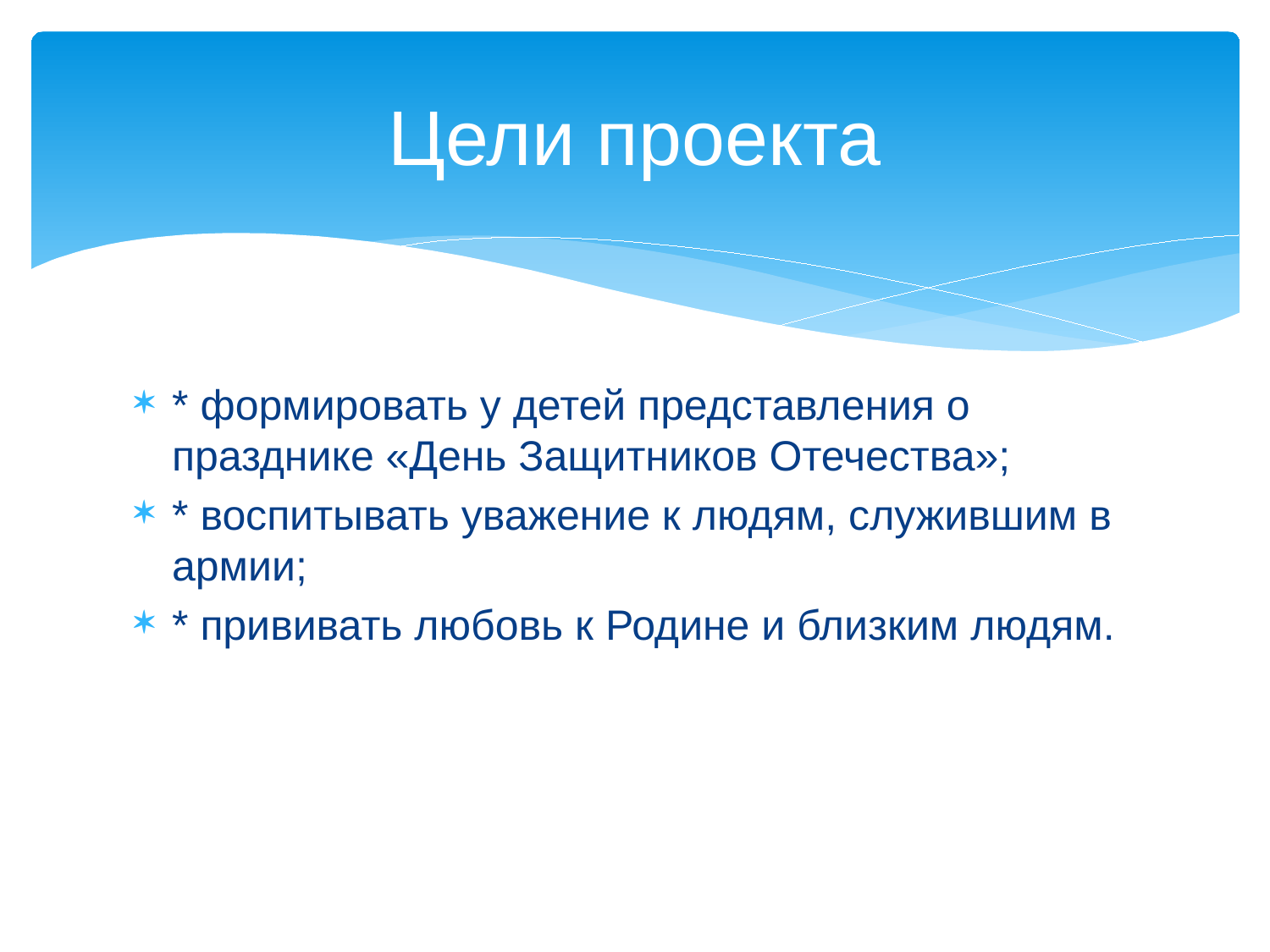

# Цели проекта
* формировать у детей представления о празднике «День Защитников Отечества»;
* воспитывать уважение к людям, служившим в армии;
* прививать любовь к Родине и близким людям.